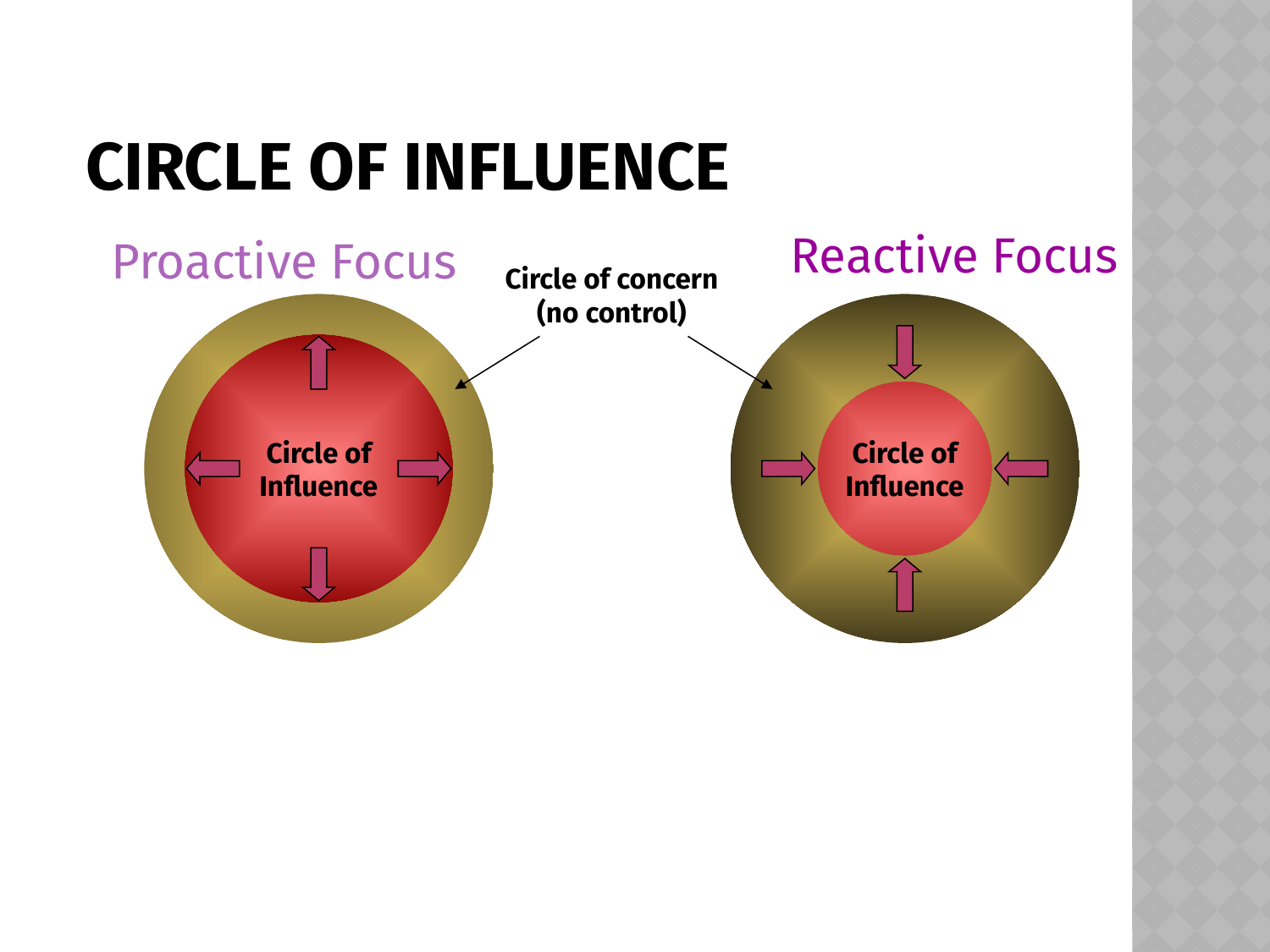

# Circle of Influence
Reactive Focus
Proactive Focus
Circle of concern
(no control)
Circle of
Influence
Circle of
Influence